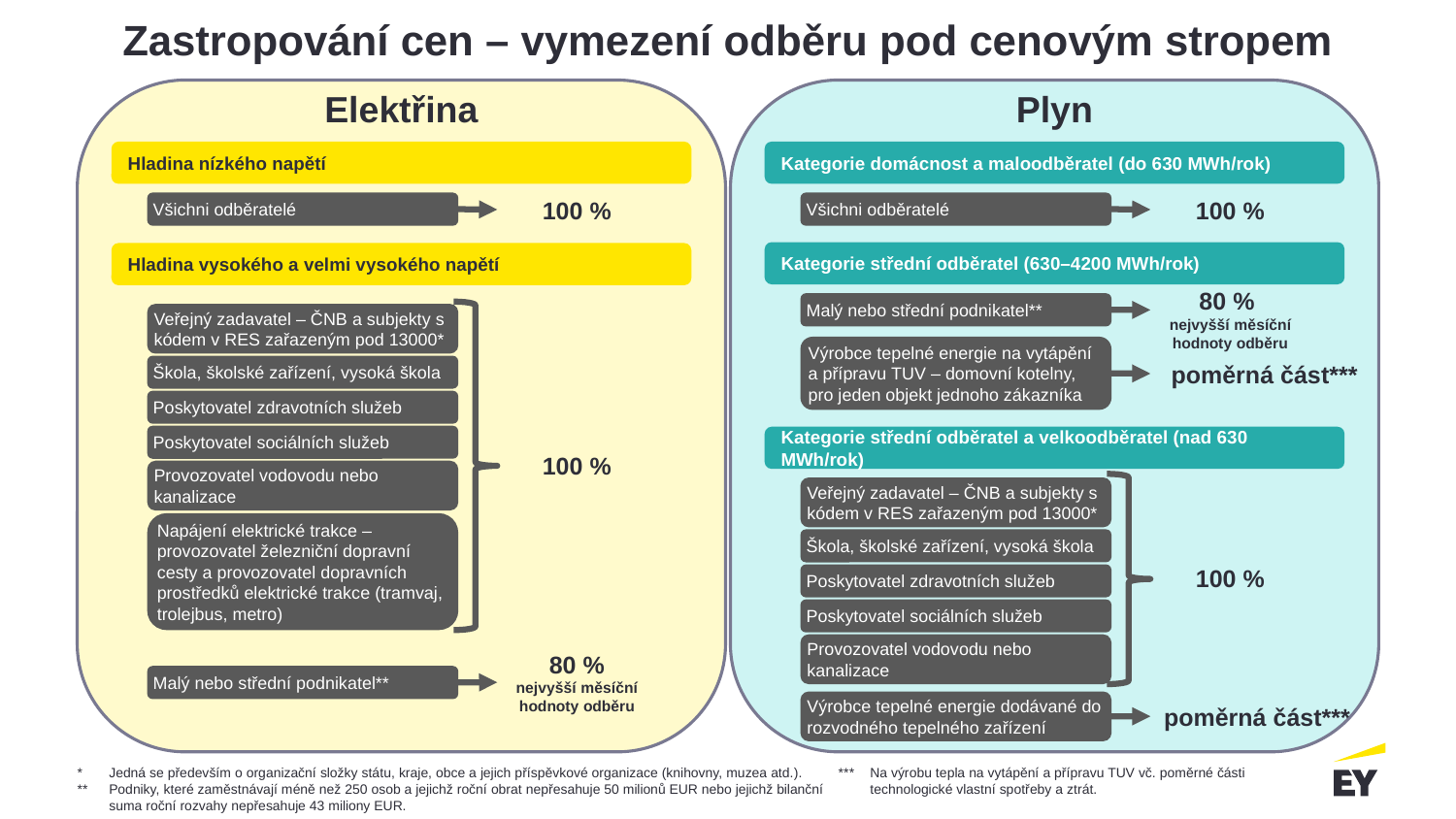

Zastropování cen – vymezení odběru pod cenovým stropem
Elektřina
Plyn

Hladina nízkého napětí
Kategorie domácnost a maloodběratel (do 630 MWh/rok)
Všichni odběratelé
Všichni odběratelé
100 %
100 %
Kategorie střední odběratel (630–4200 MWh/rok)
Hladina vysokého a velmi vysokého napětí
80 %
nejvyšší měsíční hodnoty odběru
Malý nebo střední podnikatel**

Veřejný zadavatel – ČNB a subjekty s kódem v RES zařazeným pod 13000*
Výrobce tepelné energie na vytápění a přípravu TUV – domovní kotelny, pro jeden objekt jednoho zákazníka
Škola, školské zařízení, vysoká škola
poměrná část***
Poskytovatel zdravotních služeb
Poskytovatel sociálních služeb
Kategorie střední odběratel a velkoodběratel (nad 630 MWh/rok)
100 %
Provozovatel vodovodu nebo kanalizace

Veřejný zadavatel – ČNB a subjekty s kódem v RES zařazeným pod 13000*
Napájení elektrické trakce – provozovatel železniční dopravní cesty a provozovatel dopravních prostředků elektrické trakce (tramvaj, trolejbus, metro)
Škola, školské zařízení, vysoká škola
100 %
Poskytovatel zdravotních služeb
Poskytovatel sociálních služeb
Provozovatel vodovodu nebo kanalizace
80 %
nejvyšší měsíční hodnoty odběru
Malý nebo střední podnikatel**
Výrobce tepelné energie dodávané do rozvodného tepelného zařízení
poměrná část***
*	Jedná se především o organizační složky státu, kraje, obce a jejich příspěvkové organizace (knihovny, muzea atd.).
**	Podniky, které zaměstnávají méně než 250 osob a jejichž roční obrat nepřesahuje 50 milionů EUR nebo jejichž bilanční suma roční rozvahy nepřesahuje 43 miliony EUR.
***	Na výrobu tepla na vytápění a přípravu TUV vč. poměrné části technologické vlastní spotřeby a ztrát.